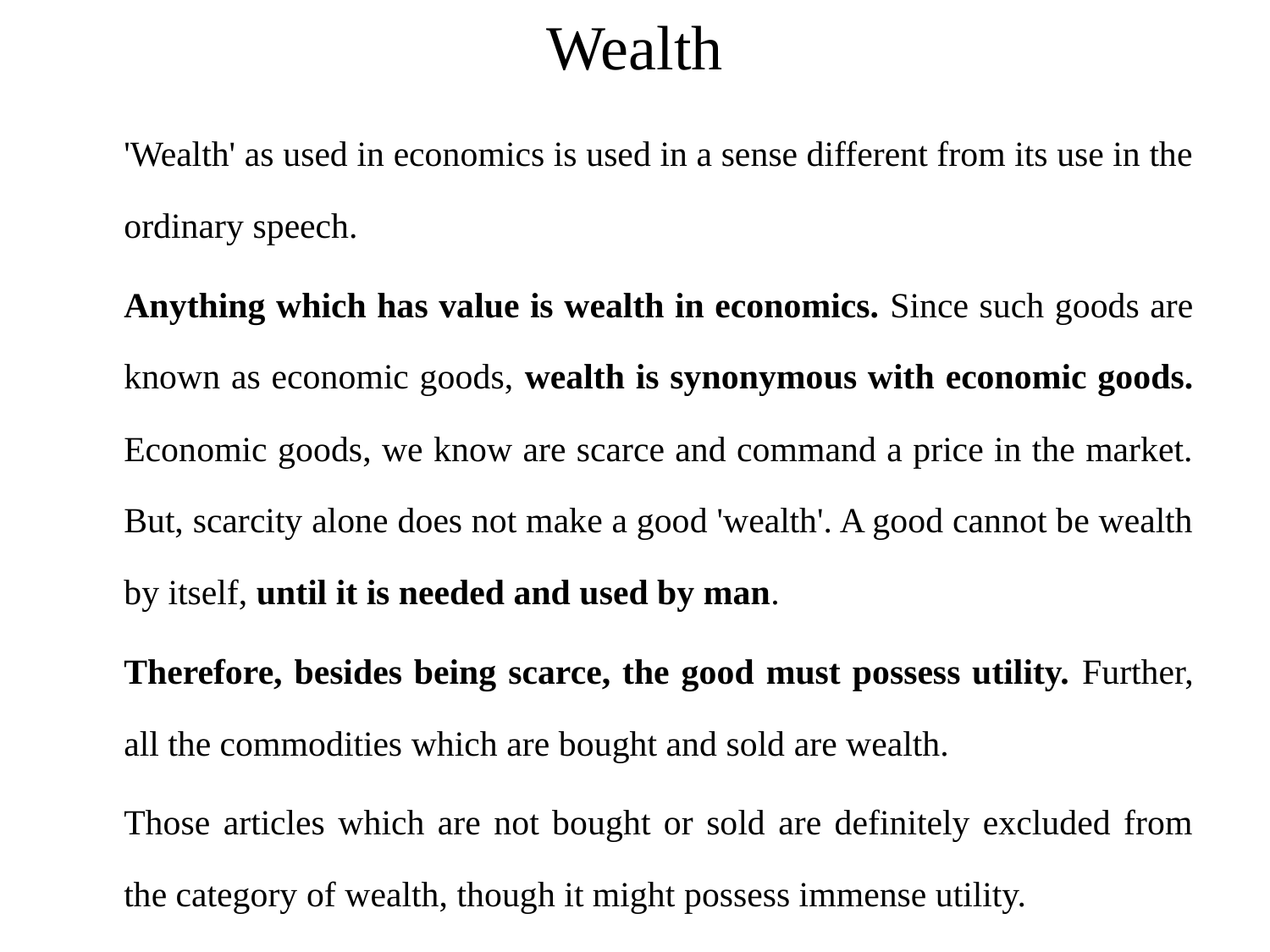

# Wealth
	'Wealth' as used in economics is used in a sense different from its use in the ordinary speech.
	Anything which has value is wealth in economics. Since such goods are known as economic goods, wealth is synonymous with economic goods. Economic goods, we know are scarce and command a price in the market. But, scarcity alone does not make a good 'wealth'. A good cannot be wealth by itself, until it is needed and used by man.
	Therefore, besides being scarce, the good must possess utility. Further, all the commodities which are bought and sold are wealth.
	Those articles which are not bought or sold are definitely excluded from the category of wealth, though it might possess immense utility.